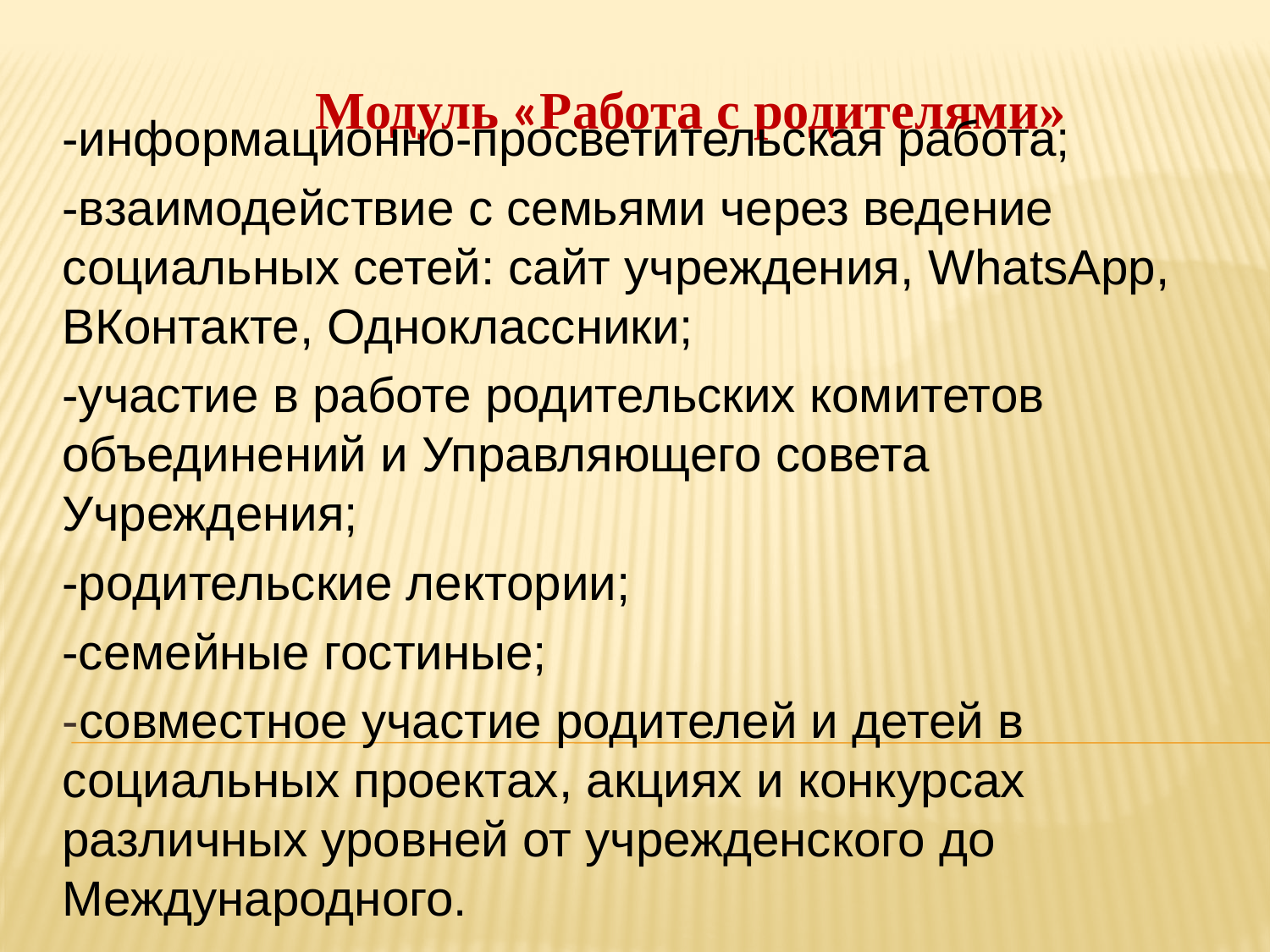

-информационно-просветительская работа;
-взаимодействие с семьями через ведение социальных сетей: сайт учреждения, WhatsApp,   ВКонтакте, Одноклассники;
-участие в работе родительских комитетов объединений и Управляющего совета Учреждения;
-родительские лектории;
-семейные гостиные;
-совместное участие родителей и детей в социальных проектах, акциях и конкурсах различных уровней от учрежденского до Международного.

Модуль «Работа с родителями»